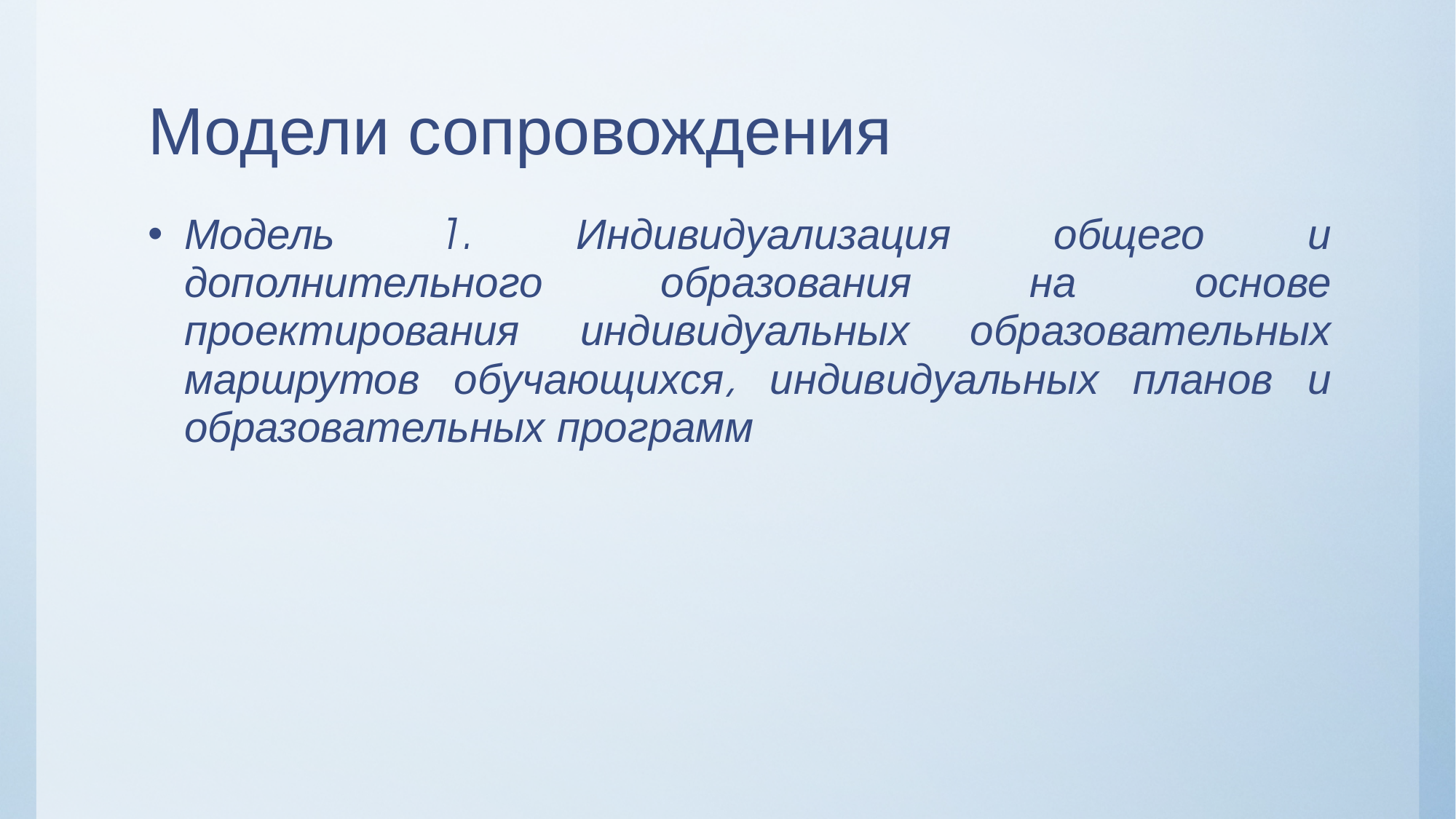

# Модели сопровождения
Модель 1. Индивидуализация общего и дополнительного образования на основе проектирования индивидуальных образовательных маршрутов обучающихся, индивидуальных планов и образовательных программ